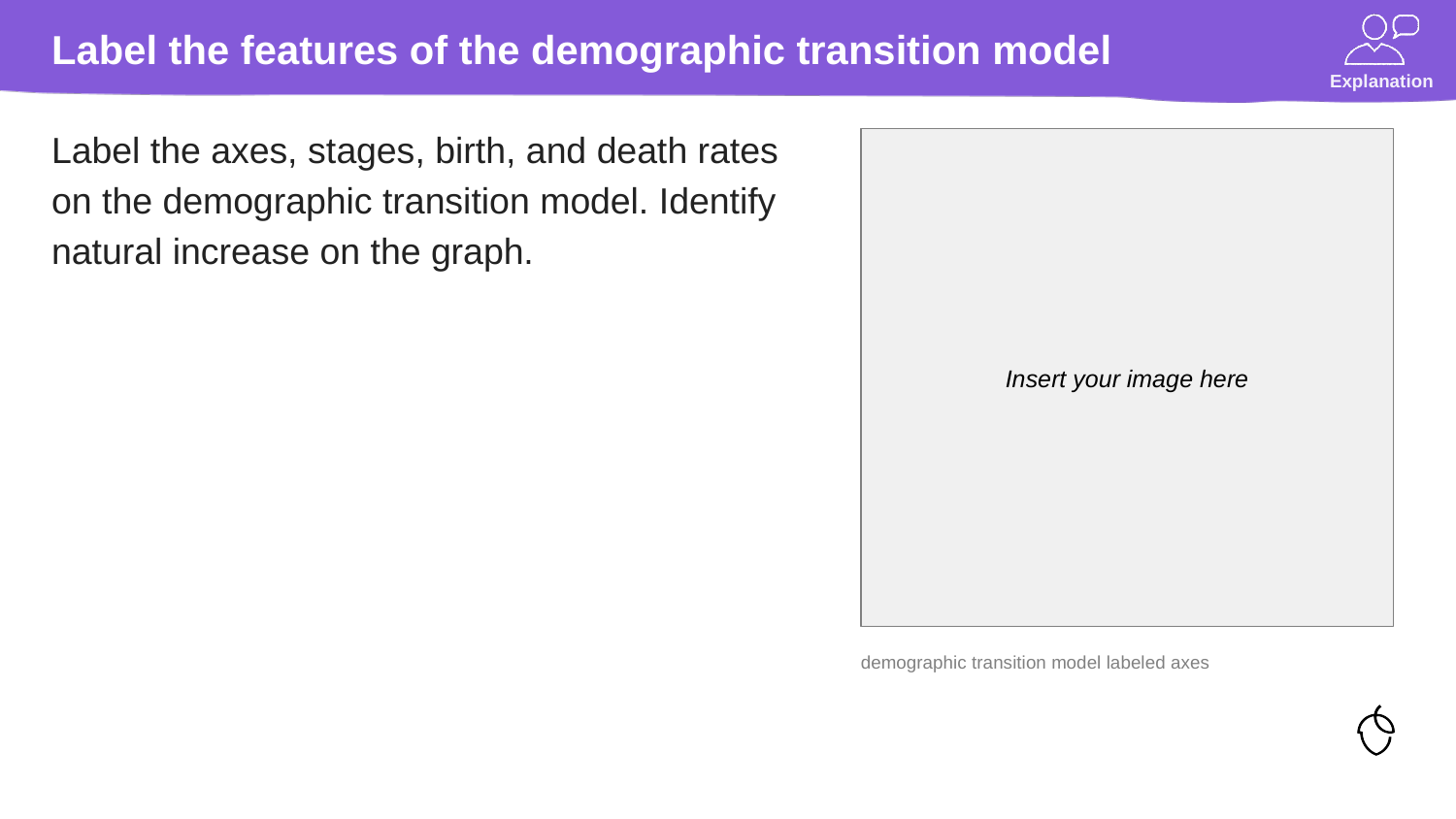

# Label the features of the demographic transition model
Label the axes, stages, birth, and death rates on the demographic transition model. Identify natural increase on the graph.
Insert your image here
demographic transition model labeled axes